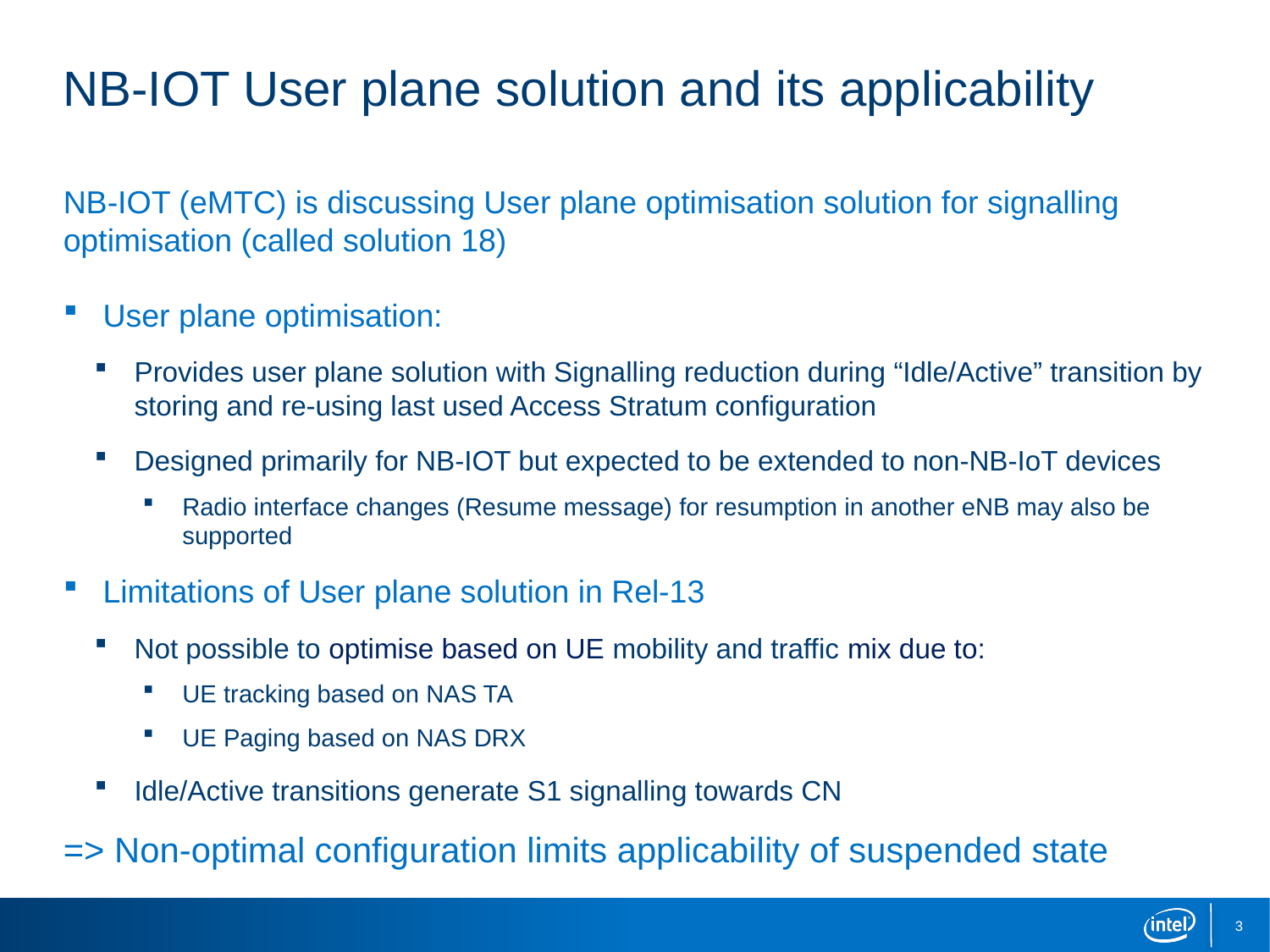

# NB-IOT User plane solution and its applicability
NB-IOT (eMTC) is discussing User plane optimisation solution for signalling optimisation (called solution 18)
User plane optimisation:
Provides user plane solution with Signalling reduction during “Idle/Active” transition by storing and re-using last used Access Stratum configuration
Designed primarily for NB-IOT but expected to be extended to non-NB-IoT devices
Radio interface changes (Resume message) for resumption in another eNB may also be supported
Limitations of User plane solution in Rel-13
Not possible to optimise based on UE mobility and traffic mix due to:
UE tracking based on NAS TA
UE Paging based on NAS DRX
Idle/Active transitions generate S1 signalling towards CN
=> Non-optimal configuration limits applicability of suspended state

3